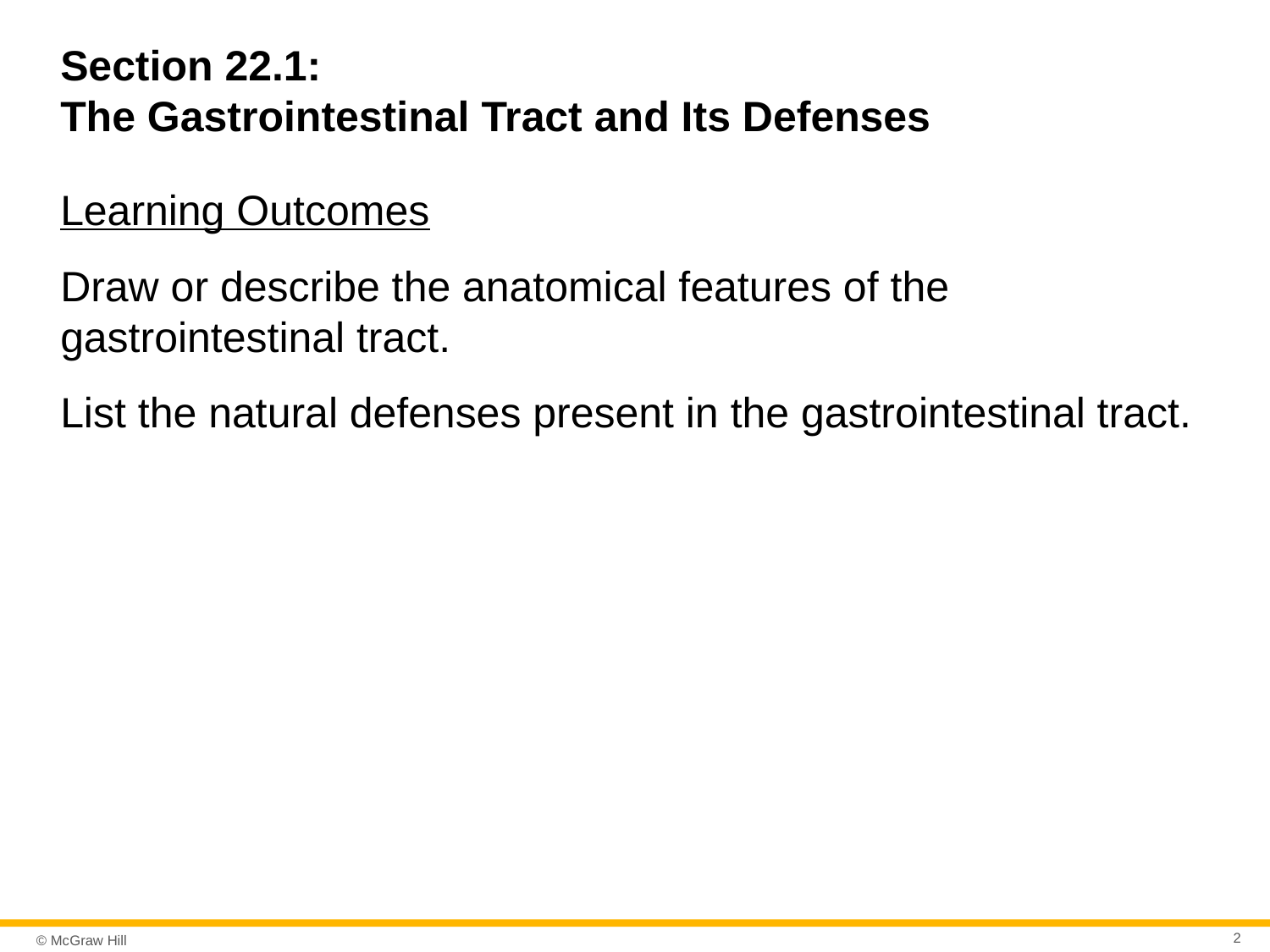

# Section 22.1: The Gastrointestinal Tract and Its Defenses
Learning Outcomes
Draw or describe the anatomical features of the gastrointestinal tract.
List the natural defenses present in the gastrointestinal tract.